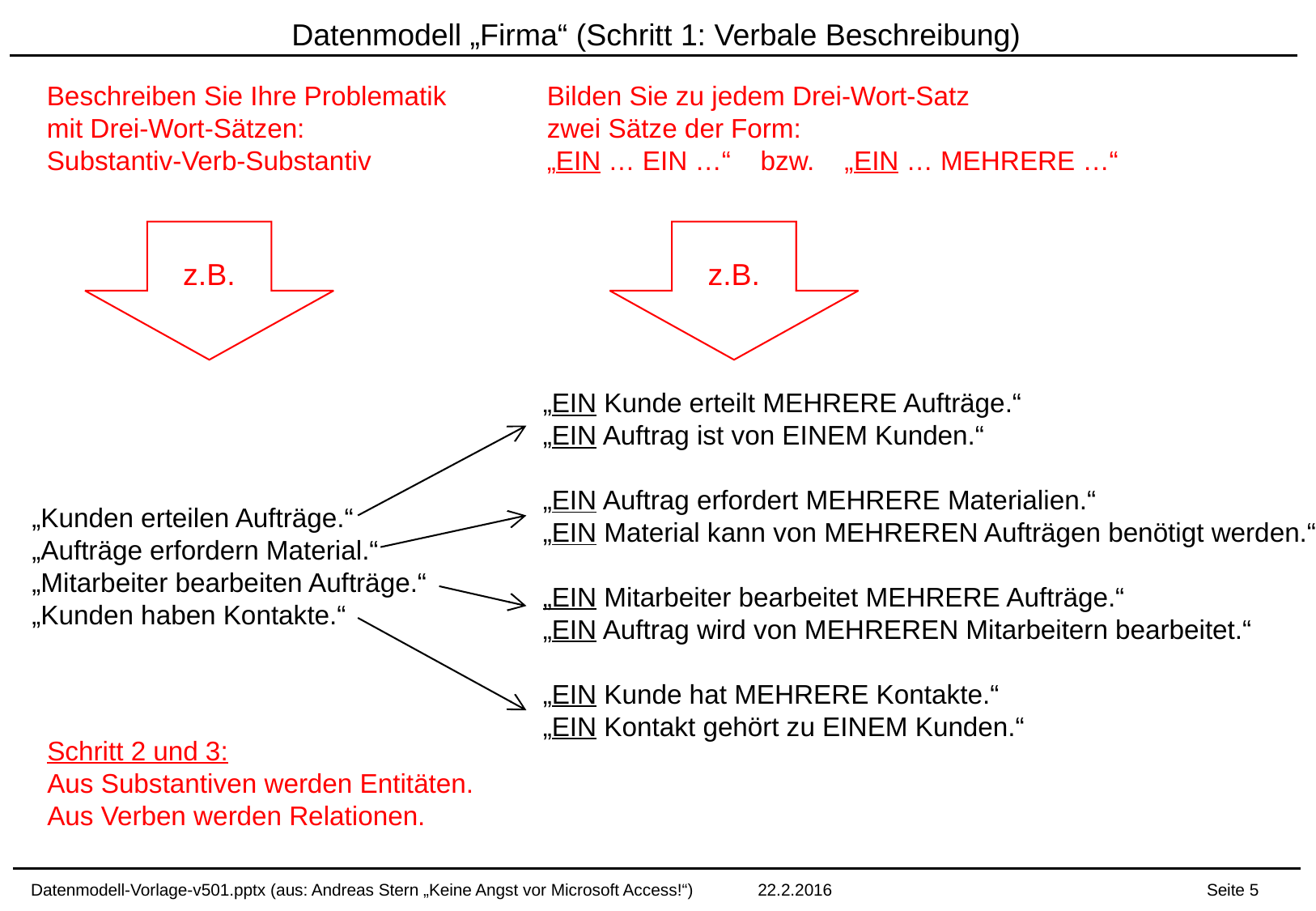

# Datenmodell „Firma“ (Schritt 1: Verbale Beschreibung)
Beschreiben Sie Ihre Problematik
mit Drei-Wort-Sätzen:
Substantiv-Verb-Substantiv
Bilden Sie zu jedem Drei-Wort-Satz
zwei Sätze der Form:
„EIN … EIN …“    bzw.    „EIN … MEHRERE …“
z.B.
z.B.
„EIN Kunde erteilt MEHRERE Aufträge.“
„EIN Auftrag ist von EINEM Kunden.“

„EIN Auftrag erfordert MEHRERE Materialien.“
„EIN Material kann von MEHREREN Aufträgen benötigt werden.“

„EIN Mitarbeiter bearbeitet MEHRERE Aufträge.“
„EIN Auftrag wird von MEHREREN Mitarbeitern bearbeitet.“

„EIN Kunde hat MEHRERE Kontakte.“
„EIN Kontakt gehört zu EINEM Kunden.“
„Kunden erteilen Aufträge.“
„Aufträge erfordern Material.“
„Mitarbeiter bearbeiten Aufträge.“
„Kunden haben Kontakte.“
Schritt 2 und 3:
Aus Substantiven werden Entitäten.
Aus Verben werden Relationen.